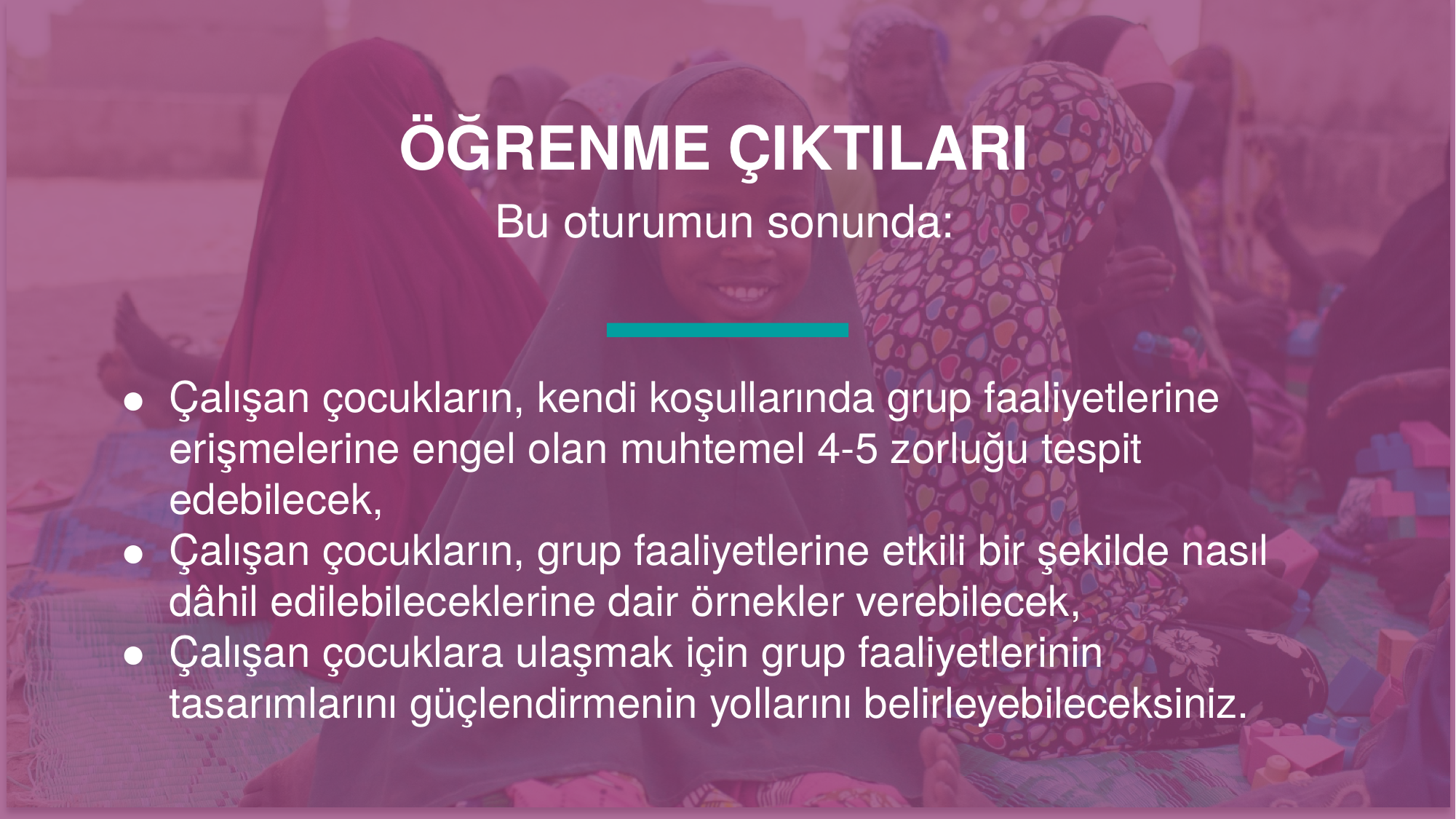

ÖĞRENME ÇIKTILARI
Bu oturumun sonunda:
Çalışan çocukların, kendi koşullarında grup faaliyetlerine erişmelerine engel olan muhtemel 4-5 zorluğu tespit edebilecek,
Çalışan çocukların, grup faaliyetlerine etkili bir şekilde nasıl dâhil edilebileceklerine dair örnekler verebilecek,
Çalışan çocuklara ulaşmak için grup faaliyetlerinin tasarımlarını güçlendirmenin yollarını belirleyebileceksiniz.